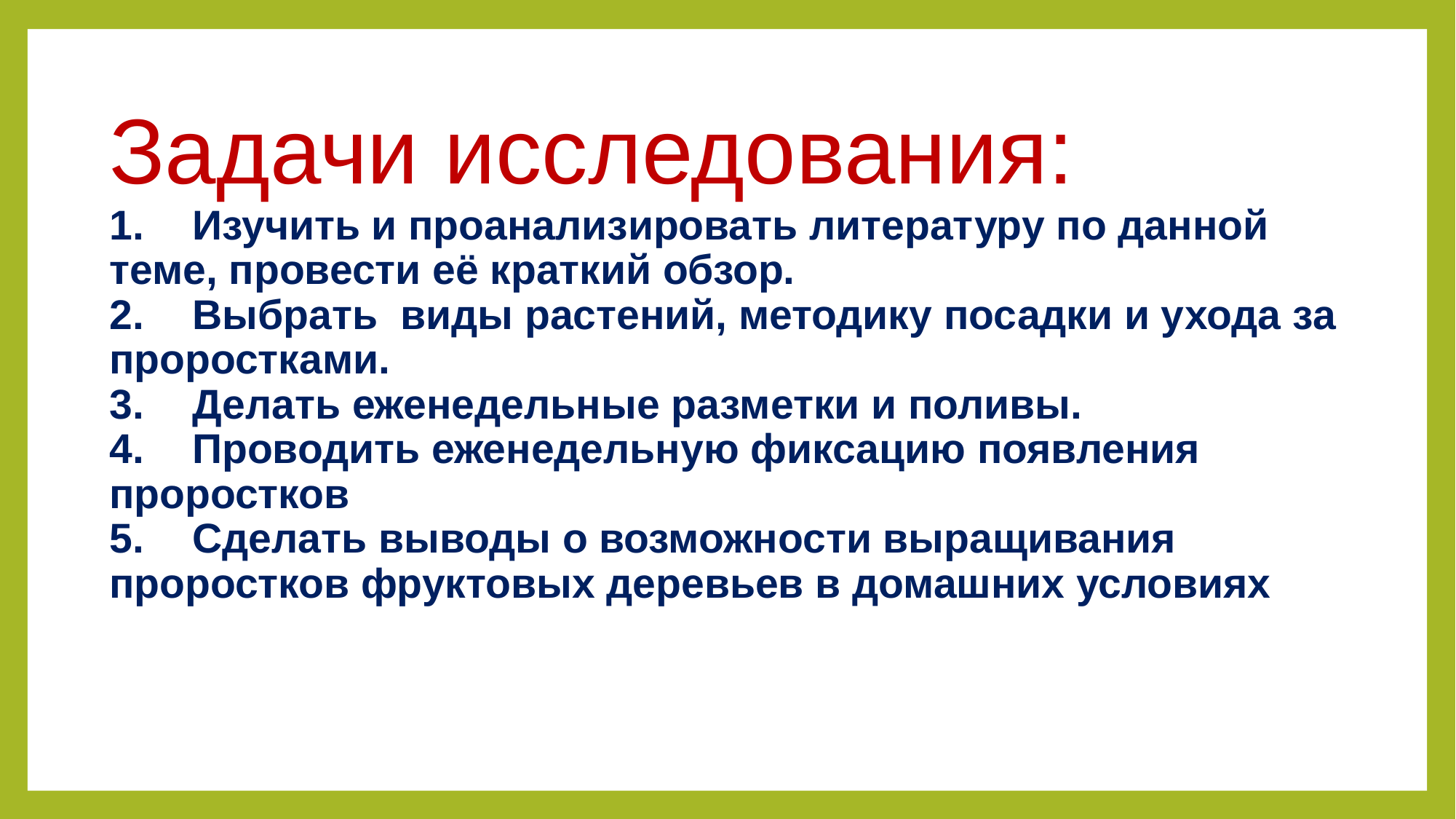

# Задачи исследования: 1.	Изучить и проанализировать литературу по данной теме, провести её краткий обзор. 2.	Выбрать  виды растений, методику посадки и ухода за проростками. 3.	Делать еженедельные разметки и поливы. 4.	Проводить еженедельную фиксацию появления проростков 5.	Сделать выводы о возможности выращивания проростков фруктовых деревьев в домашних условиях